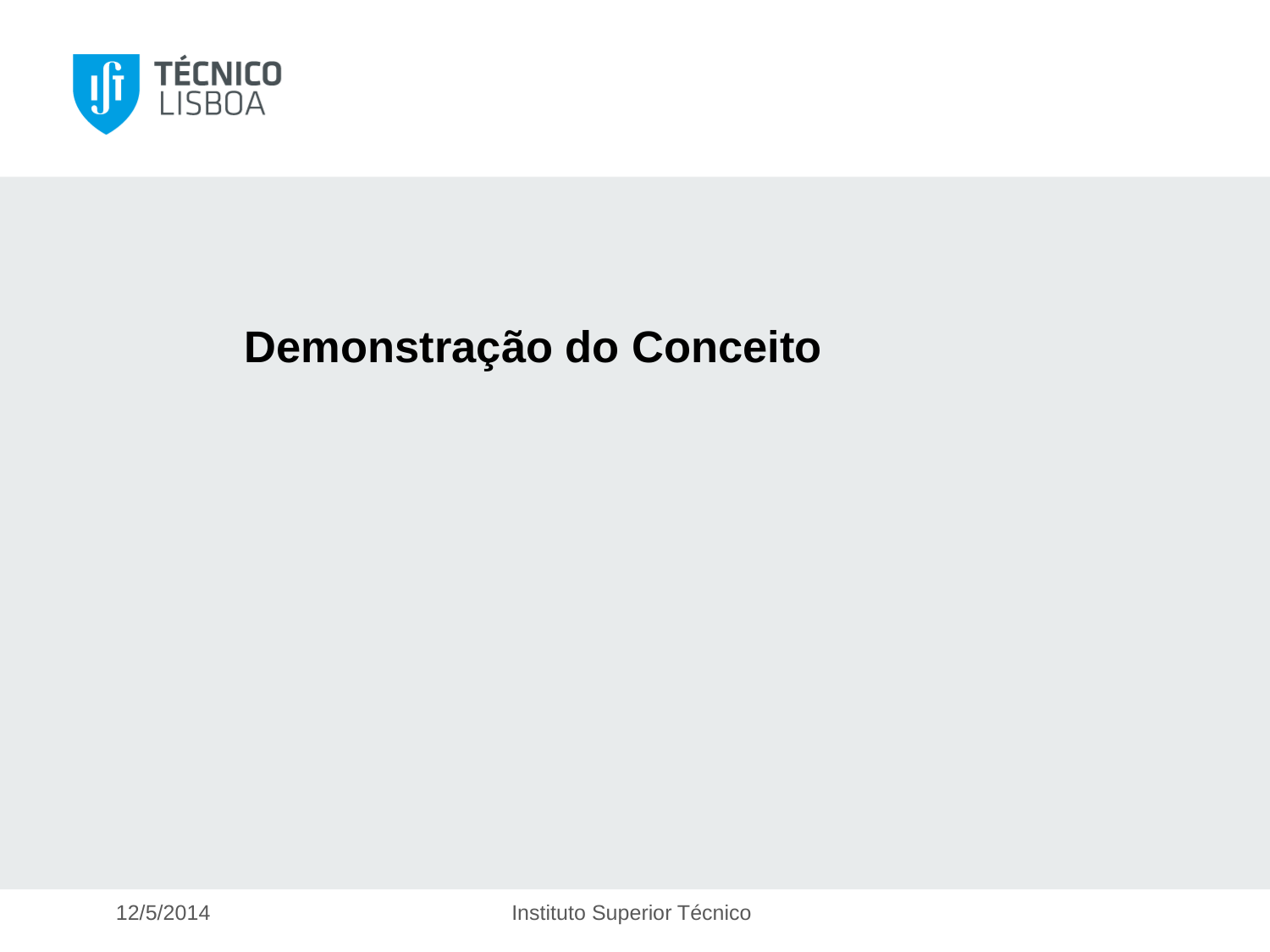

# Demonstração do Conceito
12/5/2014
Instituto Superior Técnico